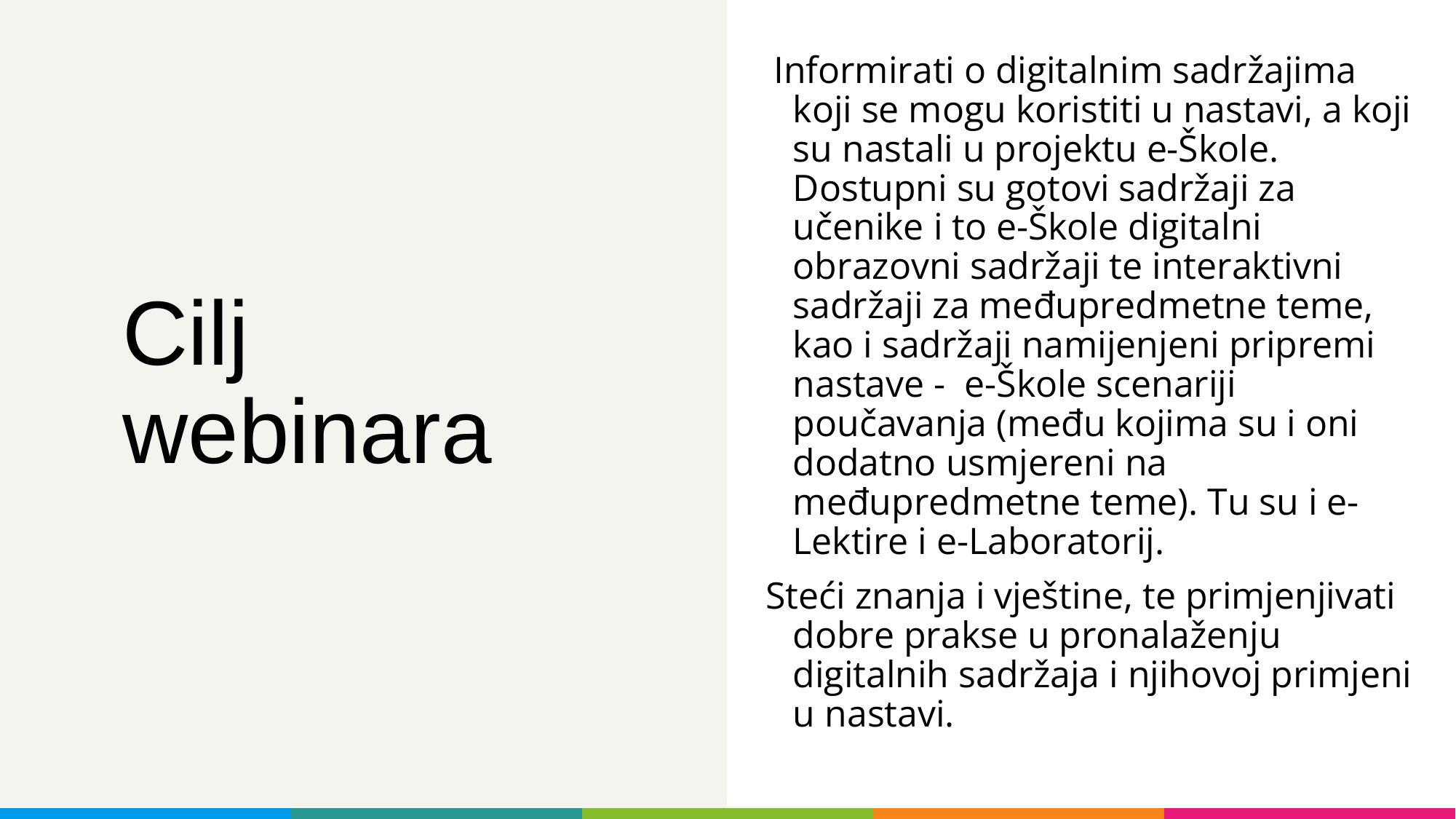

Informirati o digitalnim sadržajima koji se mogu koristiti u nastavi, a koji su nastali u projektu e-Škole. Dostupni su gotovi sadržaji za učenike i to e-Škole digitalni obrazovni sadržaji te interaktivni sadržaji za međupredmetne teme, kao i sadržaji namijenjeni pripremi nastave -  e-Škole scenariji poučavanja (među kojima su i oni dodatno usmjereni na međupredmetne teme). Tu su i e-Lektire i e-Laboratorij.
Steći znanja i vještine, te primjenjivati dobre prakse u pronalaženju digitalnih sadržaja i njihovoj primjeni u nastavi.
# Cilj webinara